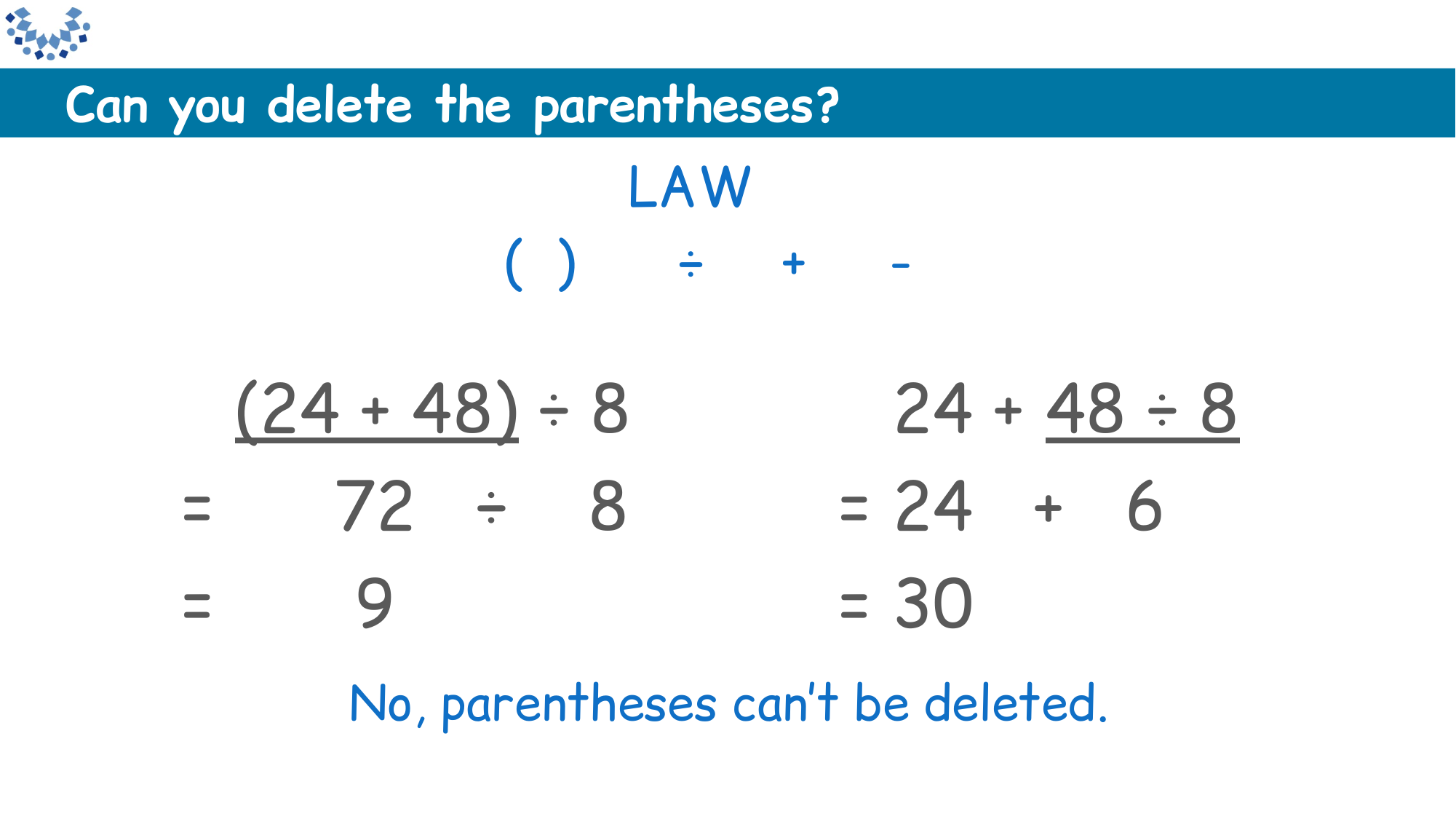

Can you delete the parentheses?
LAW
(  )
+     -
÷
  (24 + 48) ÷ 8
=      72   ÷    8
=       9
   24 + 48 ÷ 8
= 24   +   6
= 30
No, parentheses can’t be deleted.